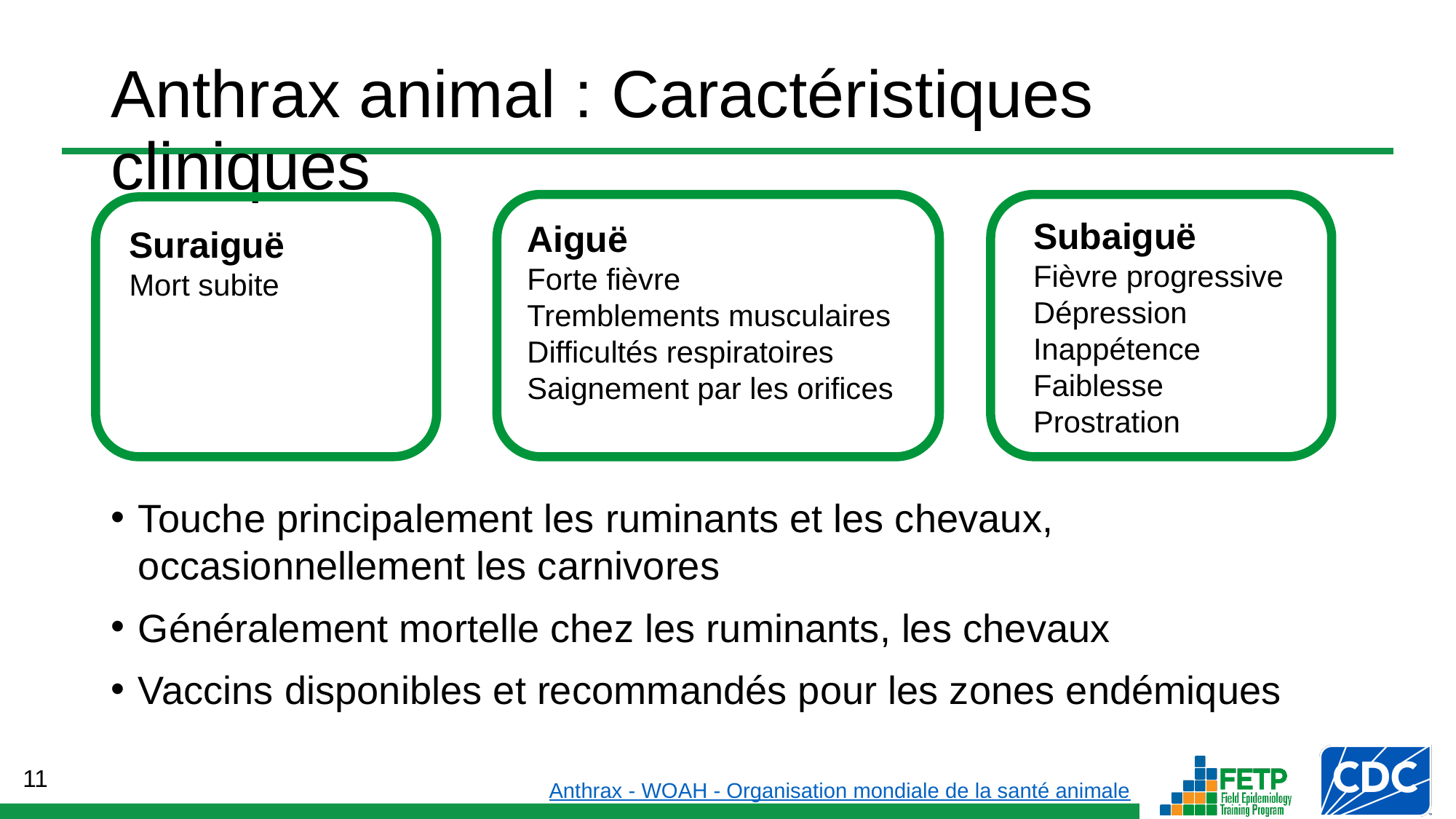

# Anthrax animal : Caractéristiques cliniques

Subaiguë
Fièvre progressive Dépression Inappétence
Faiblesse
Prostration

Aiguë
Forte fièvre
Tremblements musculaires
Difficultés respiratoires
Saignement par les orifices
Suraiguë
Mort subite

Touche principalement les ruminants et les chevaux, occasionnellement les carnivores
Généralement mortelle chez les ruminants, les chevaux
Vaccins disponibles et recommandés pour les zones endémiques

Anthrax - WOAH - Organisation mondiale de la santé animale